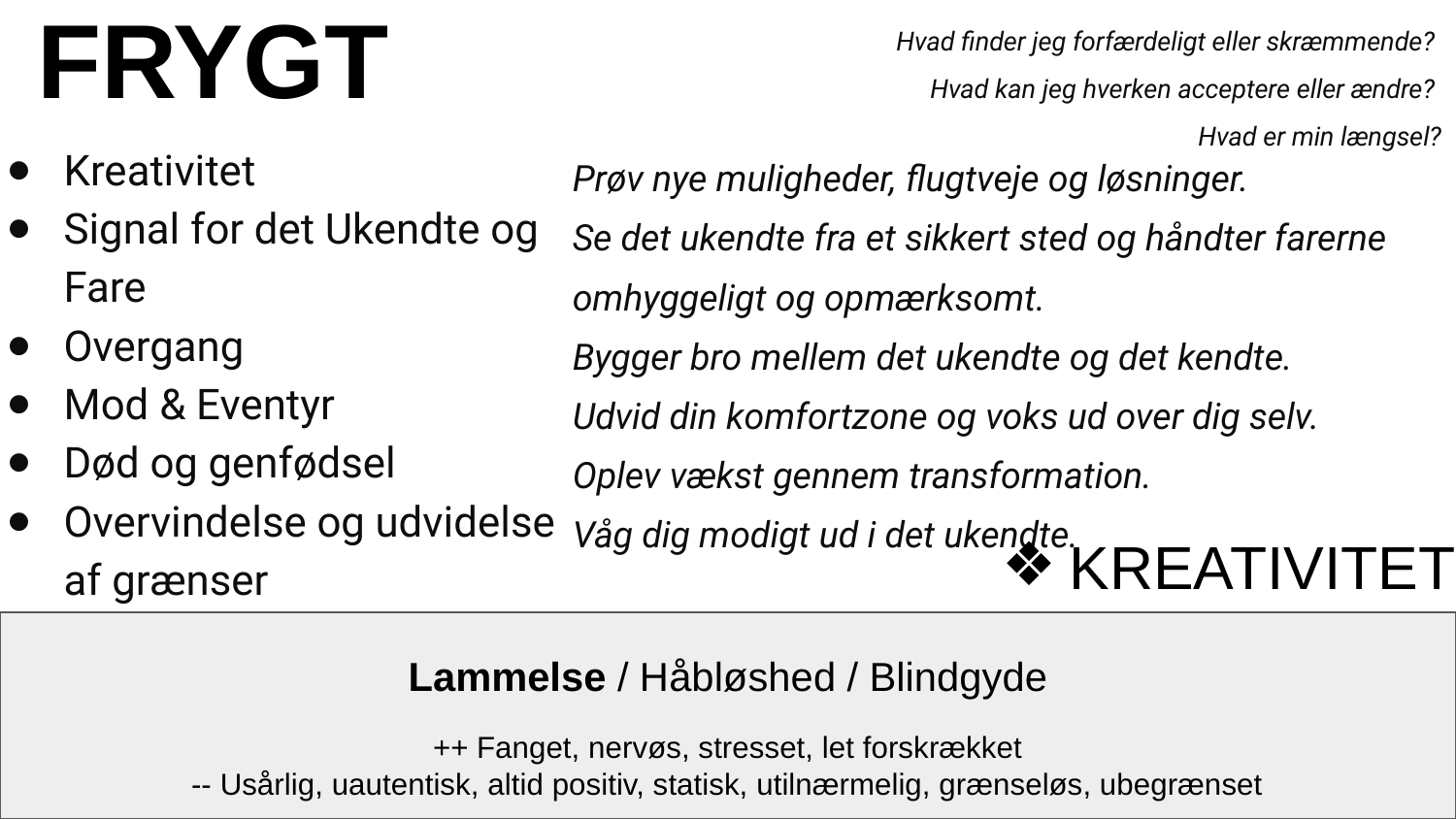

# FRYGT
Hvad finder jeg forfærdeligt eller skræmmende?
Hvad kan jeg hverken acceptere eller ændre?
Hvad er min længsel?
Kreativitet
Signal for det Ukendte og
Fare
Overgang
Mod & Eventyr
Død og genfødsel
Overvindelse og udvidelse
af grænser
Prøv nye muligheder, flugtveje og løsninger.
Se det ukendte fra et sikkert sted og håndter farerne omhyggeligt og opmærksomt.
Bygger bro mellem det ukendte og det kendte.
Udvid din komfortzone og voks ud over dig selv.
Oplev vækst gennem transformation.
Våg dig modigt ud i det ukendte.
KREATIVITET

Lammelse / Håbløshed / Blindgyde

++ Fanget, nervøs, stresset, let forskrækket
-- Usårlig, uautentisk, altid positiv, statisk, utilnærmelig, grænseløs, ubegrænset